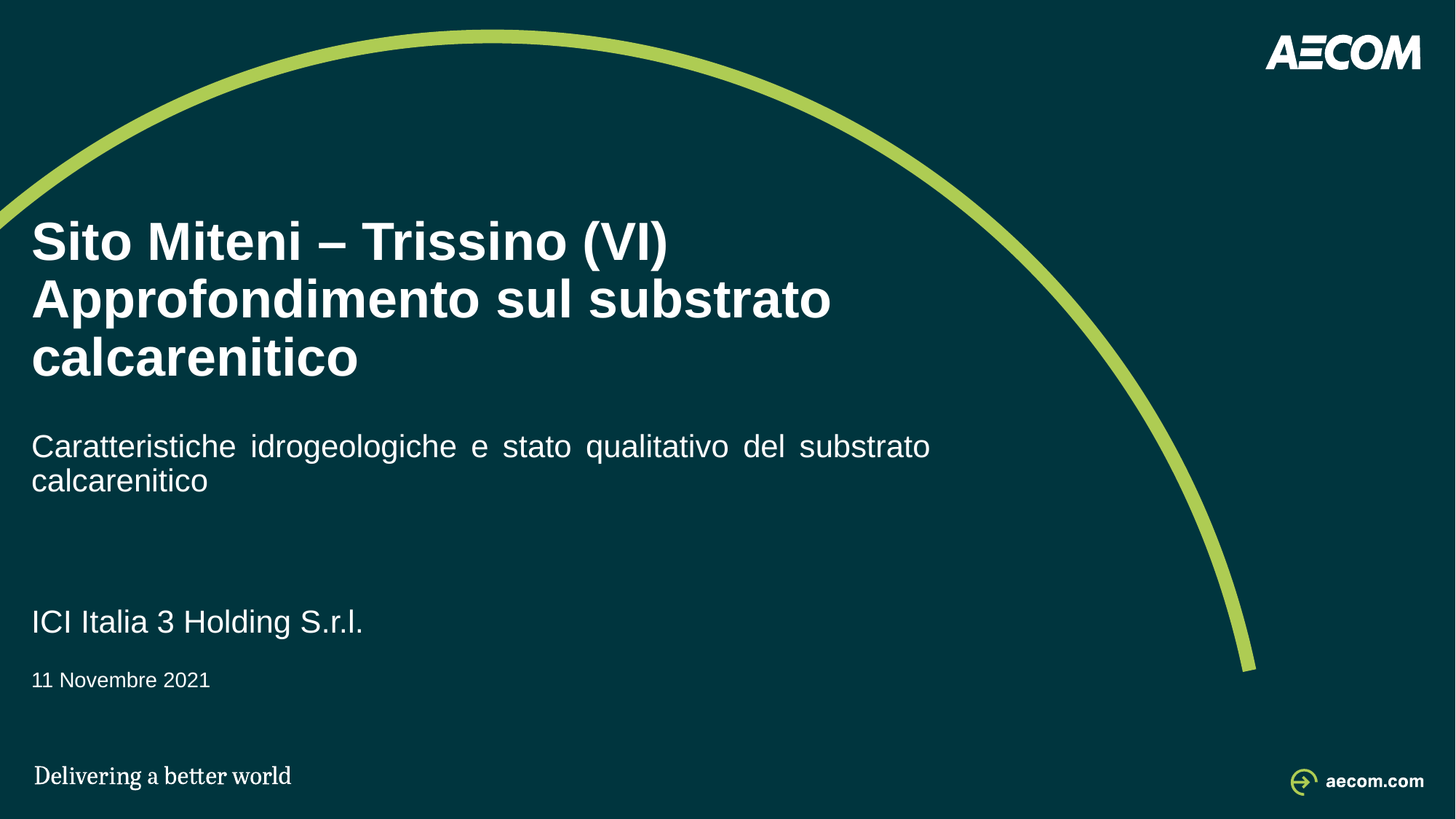

Sito Miteni – Trissino (VI)
Approfondimento sul substrato calcarenitico
Caratteristiche idrogeologiche e stato qualitativo del substrato calcarenitico

ICI Italia 3 Holding S.r.l.

11 Novembre 2021